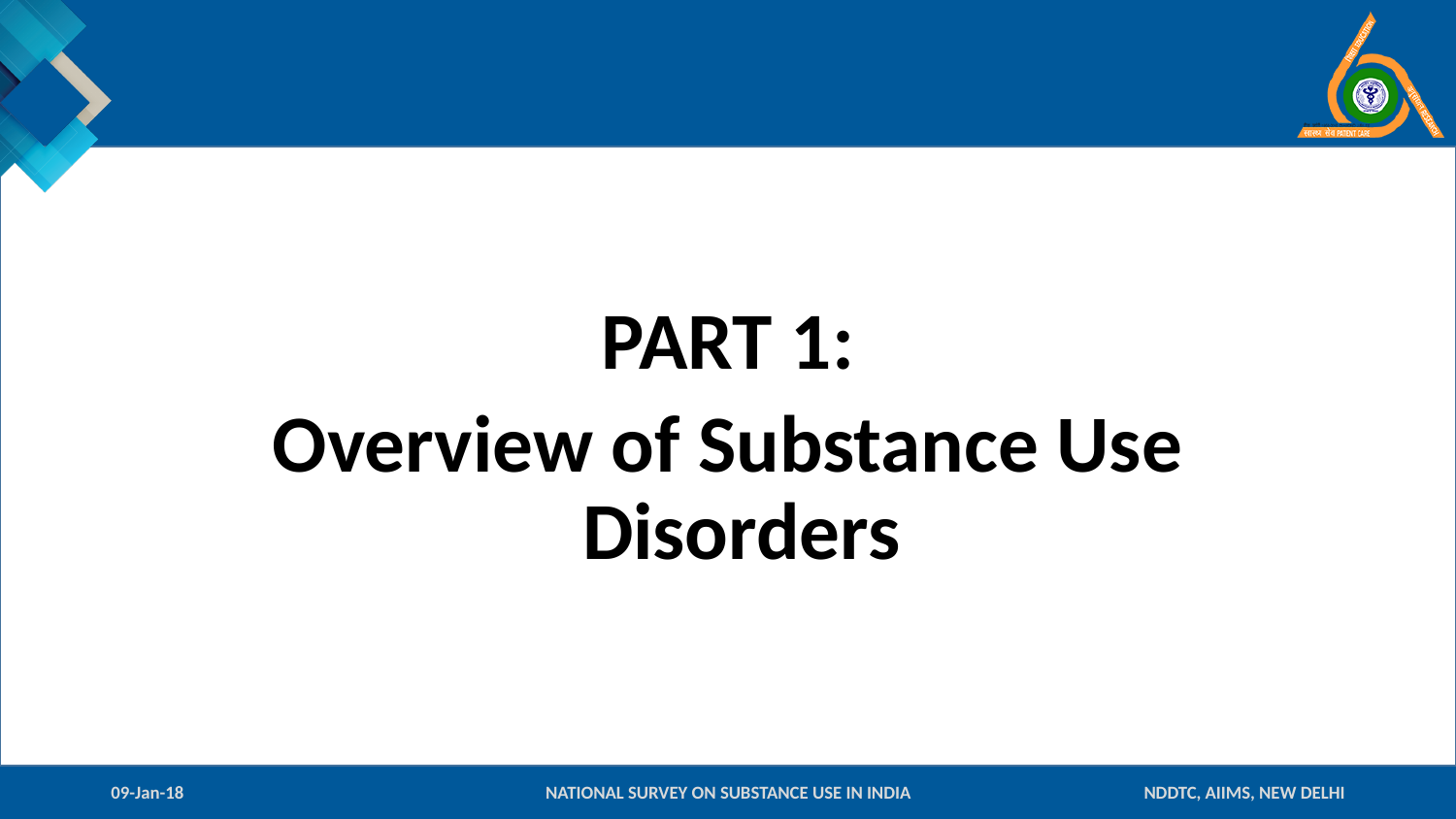

#

PART 1:
Overview of Substance Use Disorders
09-Jan-18
NATIONAL SURVEY ON SUBSTANCE USE IN INDIA
NDDTC, AIIMS, NEW DELHI